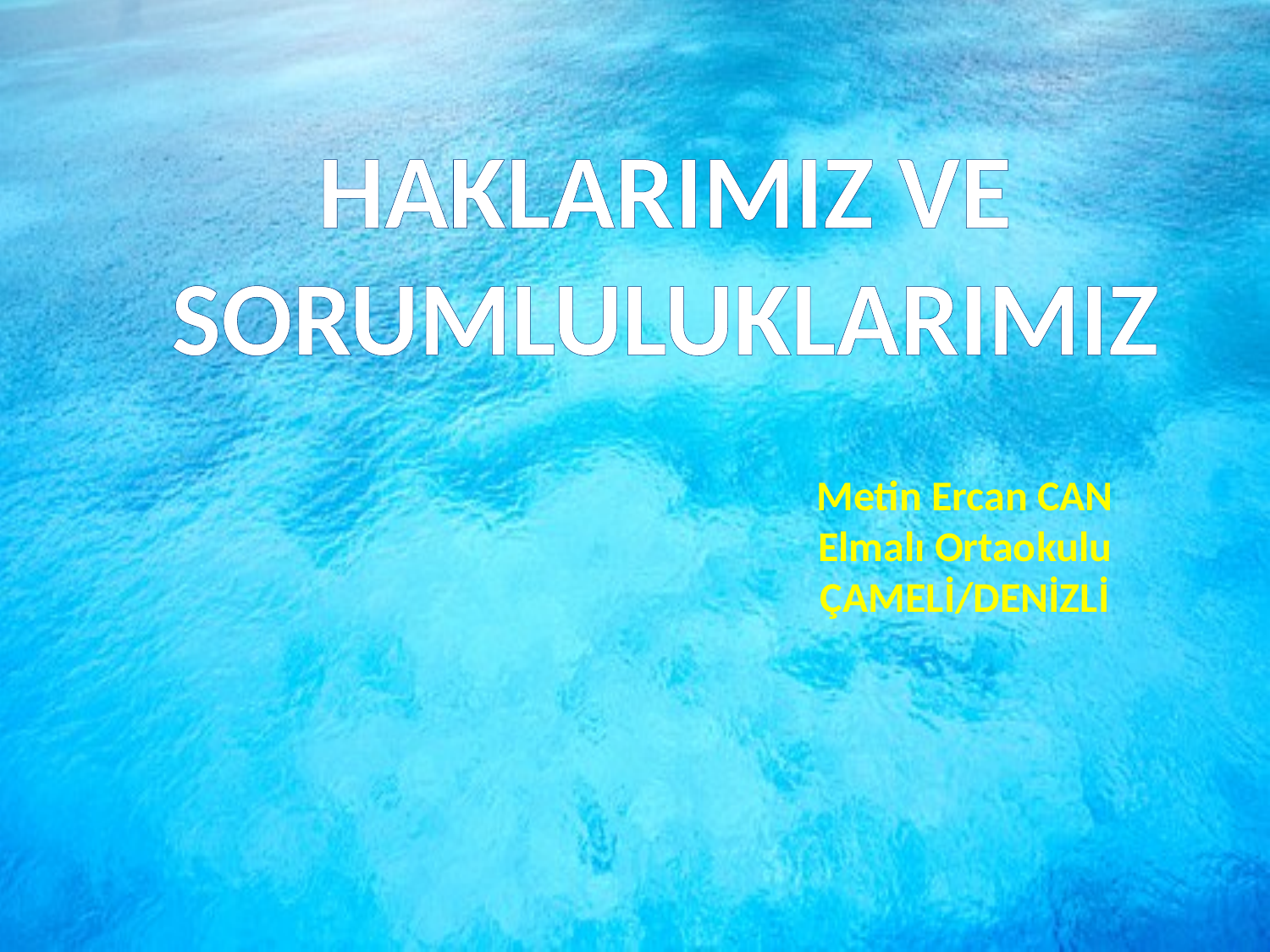

HAKLARIMIZ VE SORUMLULUKLARIMIZ
Metin Ercan CAN
Elmalı Ortaokulu
ÇAMELİ/DENİZLİ